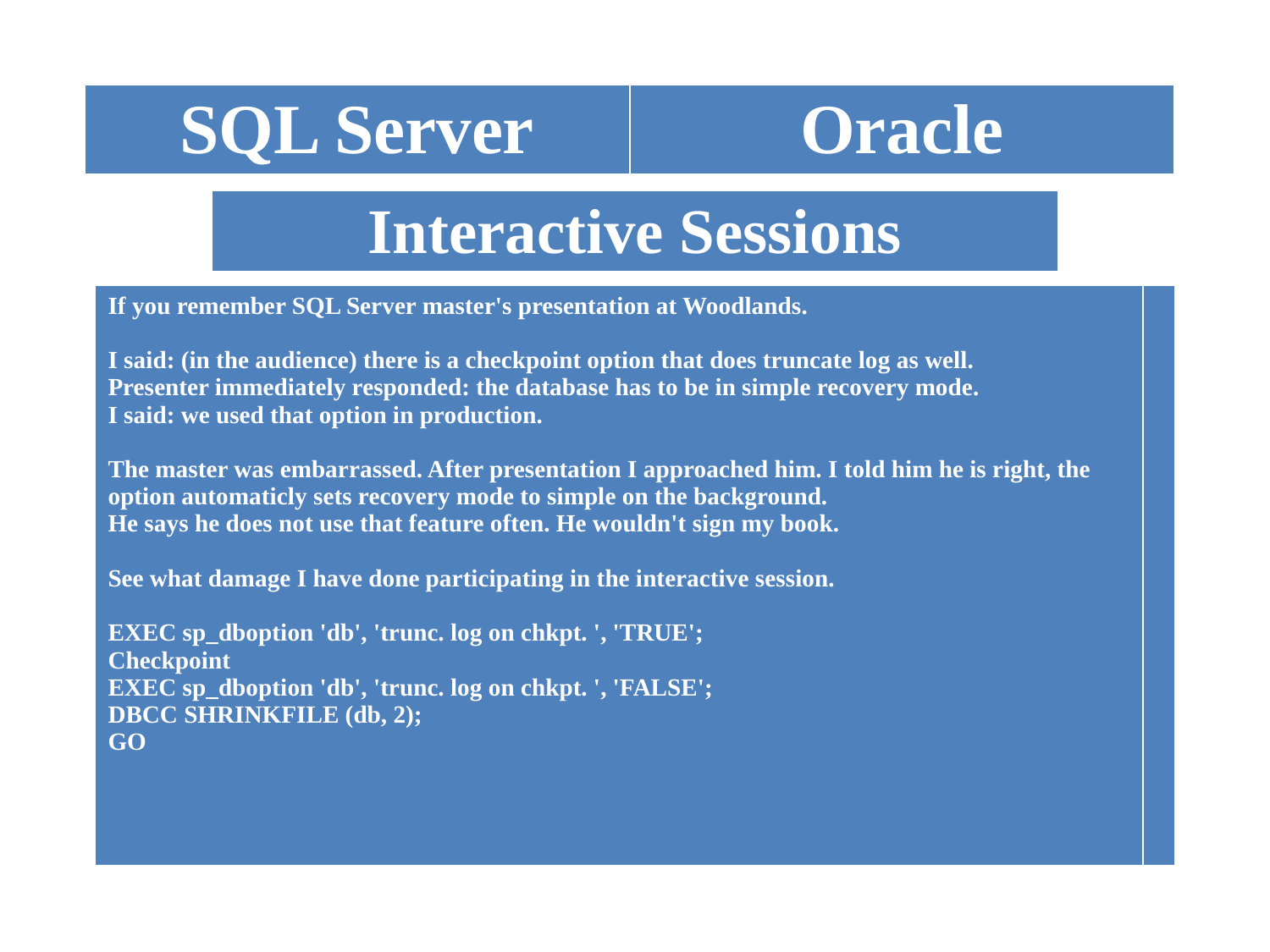

| SQL Server | Oracle |
| --- | --- |
| Interactive Sessions |
| --- |
| If you remember SQL Server master's presentation at Woodlands. I said: (in the audience) there is a checkpoint option that does truncate log as well. Presenter immediately responded: the database has to be in simple recovery mode. I said: we used that option in production. The master was embarrassed. After presentation I approached him. I told him he is right, the option automaticly sets recovery mode to simple on the background. He says he does not use that feature often. He wouldn't sign my book. See what damage I have done participating in the interactive session. EXEC sp\_dboption 'db', 'trunc. log on chkpt. ', 'TRUE'; Checkpoint EXEC sp\_dboption 'db', 'trunc. log on chkpt. ', 'FALSE'; DBCC SHRINKFILE (db, 2); GO |  |
| --- | --- |